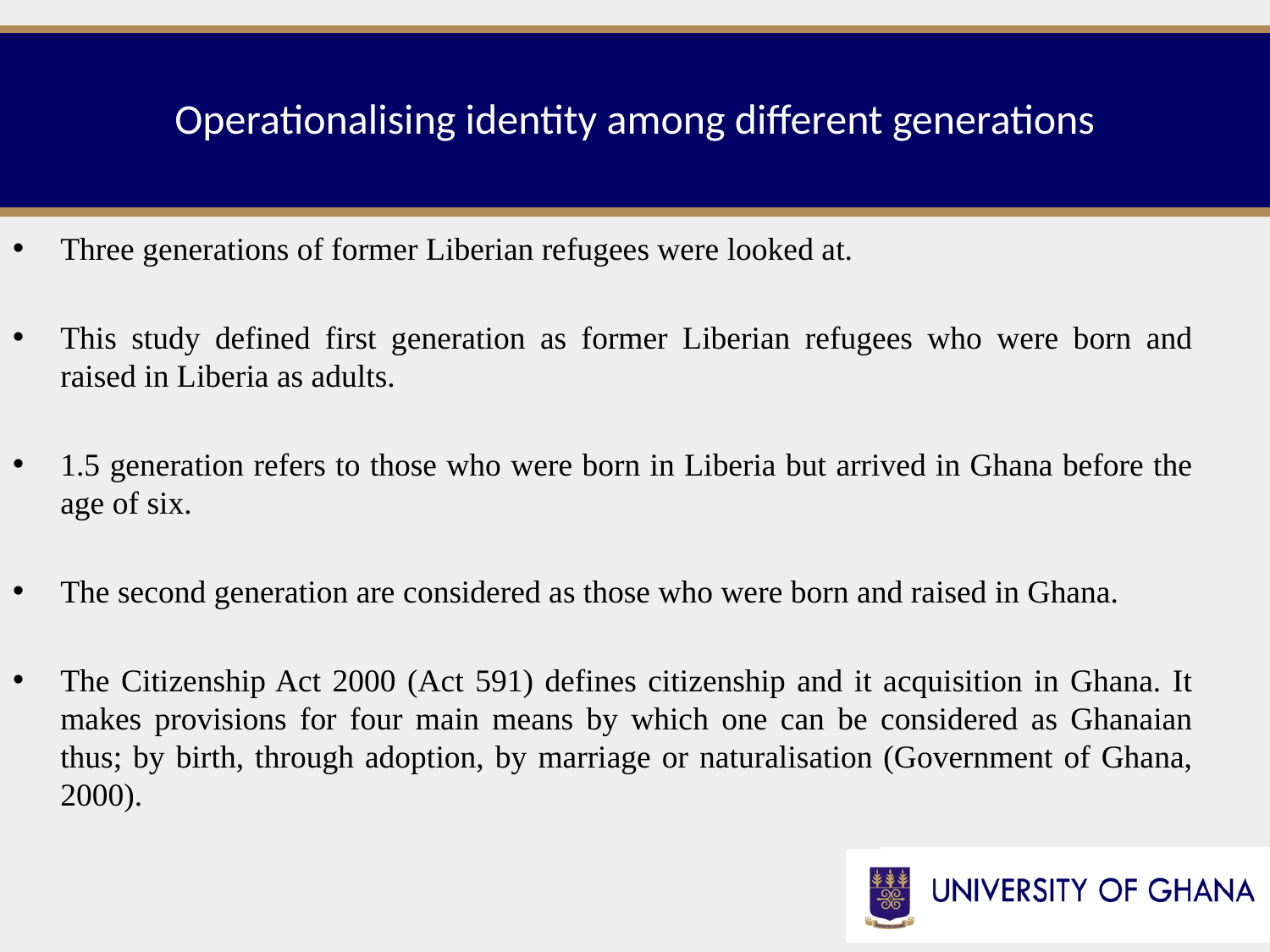

# Operationalising identity among different generations
Three generations of former Liberian refugees were looked at.

This study defined first generation as former Liberian refugees who were born and raised in Liberia as adults.

1.5 generation refers to those who were born in Liberia but arrived in Ghana before the age of six.

The second generation are considered as those who were born and raised in Ghana.

The Citizenship Act 2000 (Act 591) defines citizenship and it acquisition in Ghana. It makes provisions for four main means by which one can be considered as Ghanaian thus; by birth, through adoption, by marriage or naturalisation (Government of Ghana, 2000).